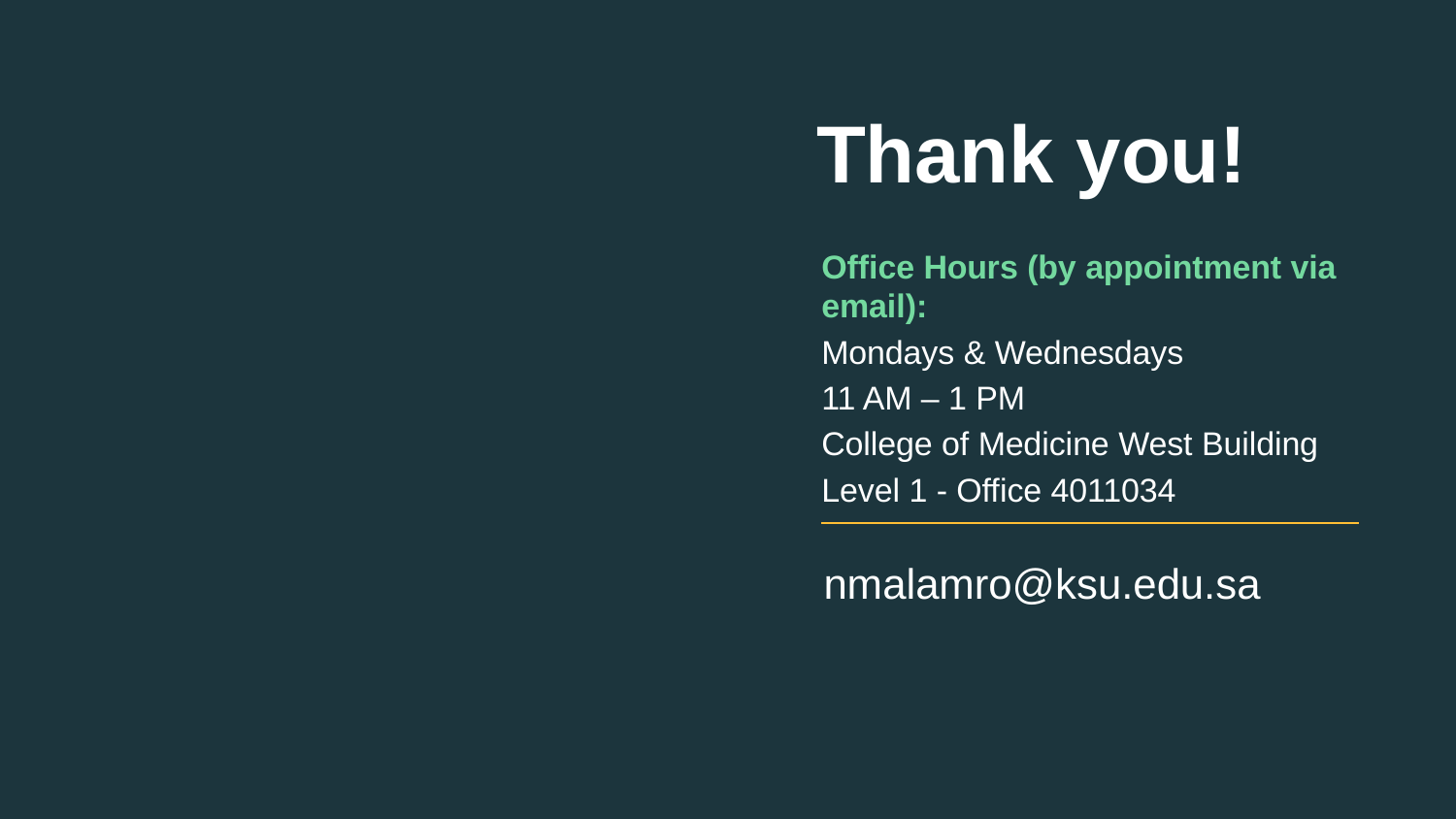

Thank you!
Office Hours (by appointment via email):
Mondays & Wednesdays
11 AM – 1 PM
College of Medicine West Building
Level 1 - Office 4011034
nmalamro@ksu.edu.sa